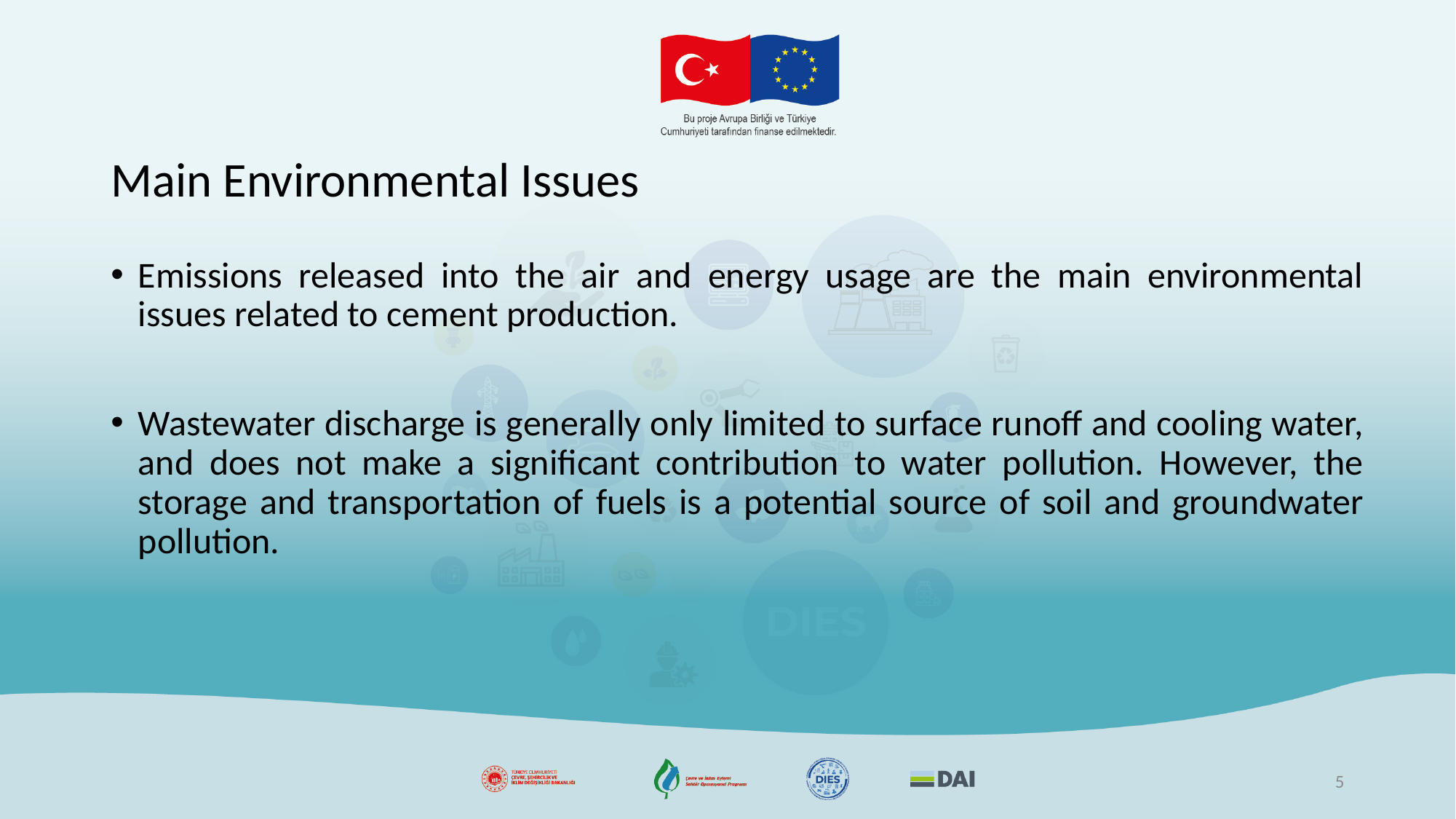

# Main Environmental Issues
Emissions released into the air and energy usage are the main environmental issues related to cement production.

Wastewater discharge is generally only limited to surface runoff and cooling water, and does not make a significant contribution to water pollution. However, the storage and transportation of fuels is a potential source of soil and groundwater pollution.
5